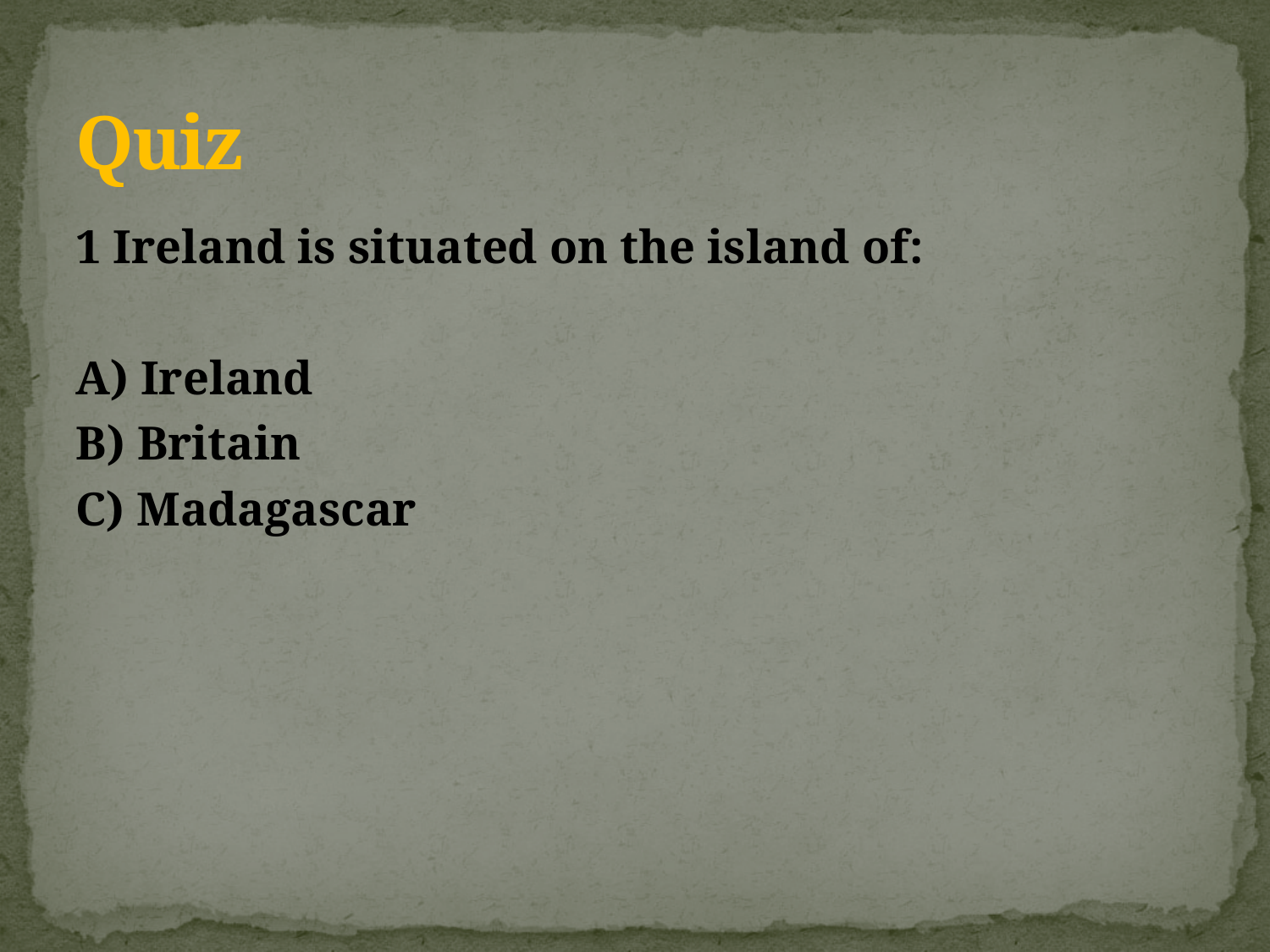

# Quiz
1 Ireland is situated on the island of:

А) Ireland
B) Britain
С) Madagascar